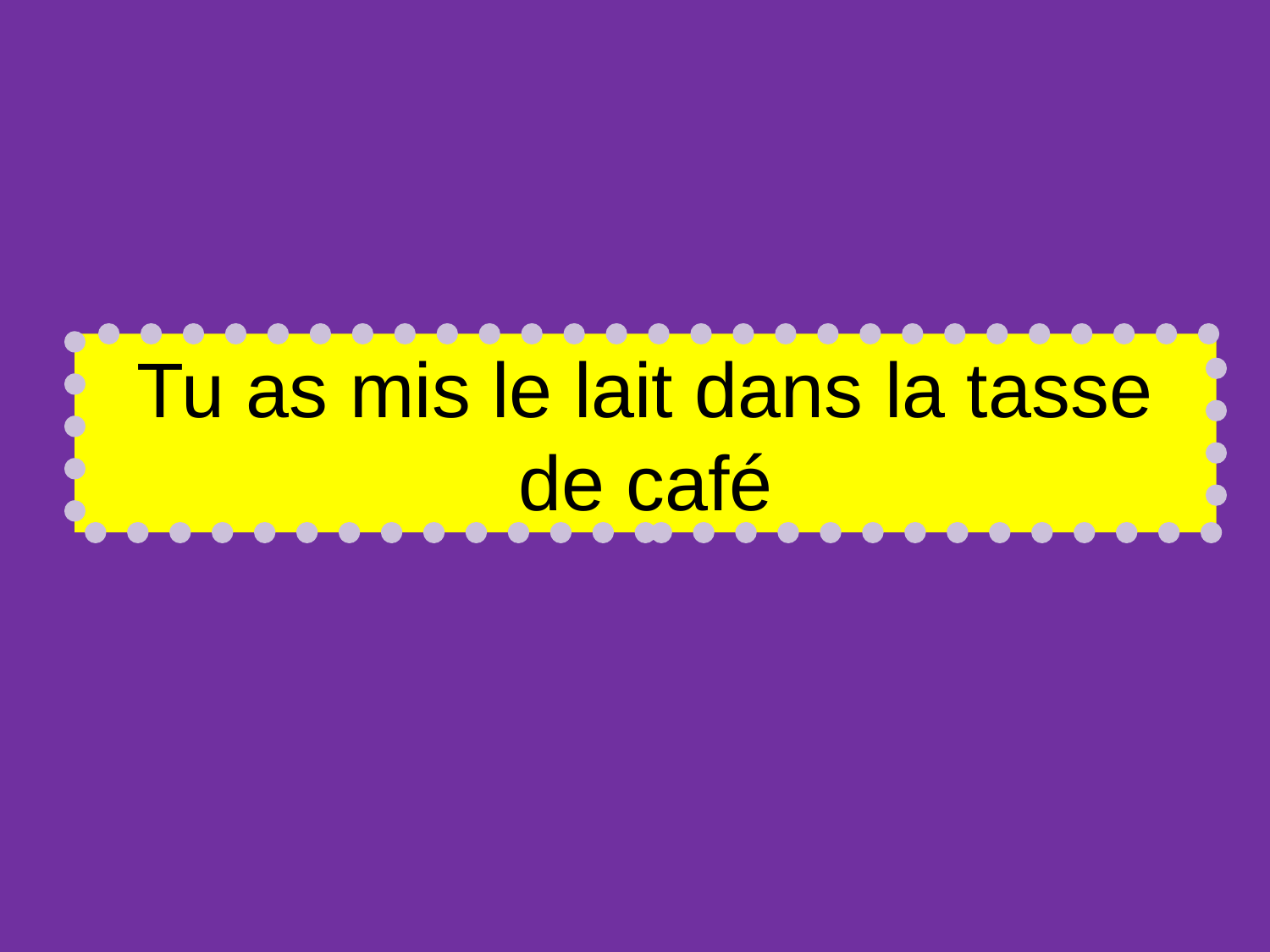

Tu as mis le lait dans la tasse de café